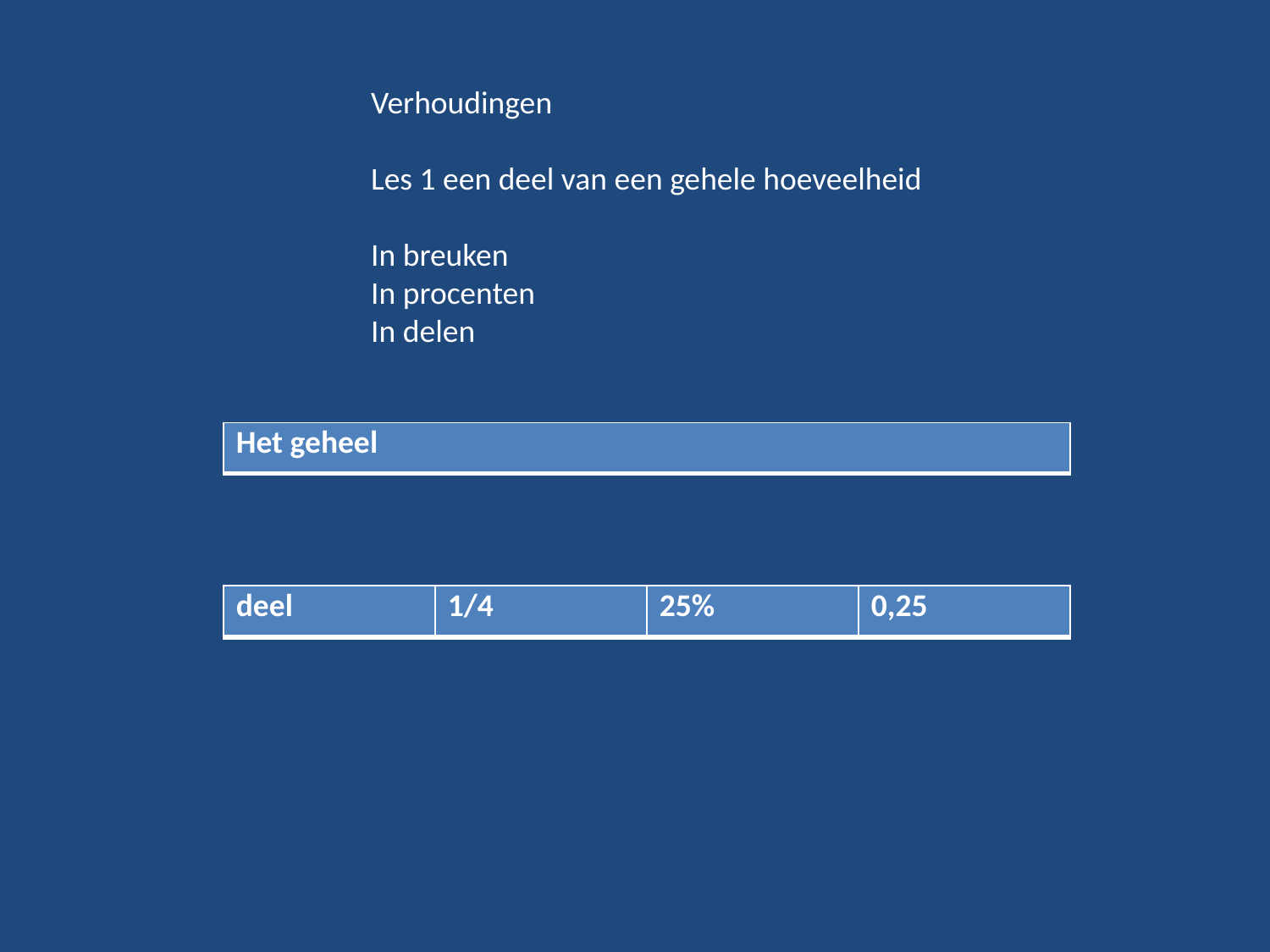

Verhoudingen

Les 1 een deel van een gehele hoeveelheid

In breuken
In procenten
In delen

| Het geheel |
| --- |
| deel | 1/4 | 25% | 0,25 |
| --- | --- | --- | --- |